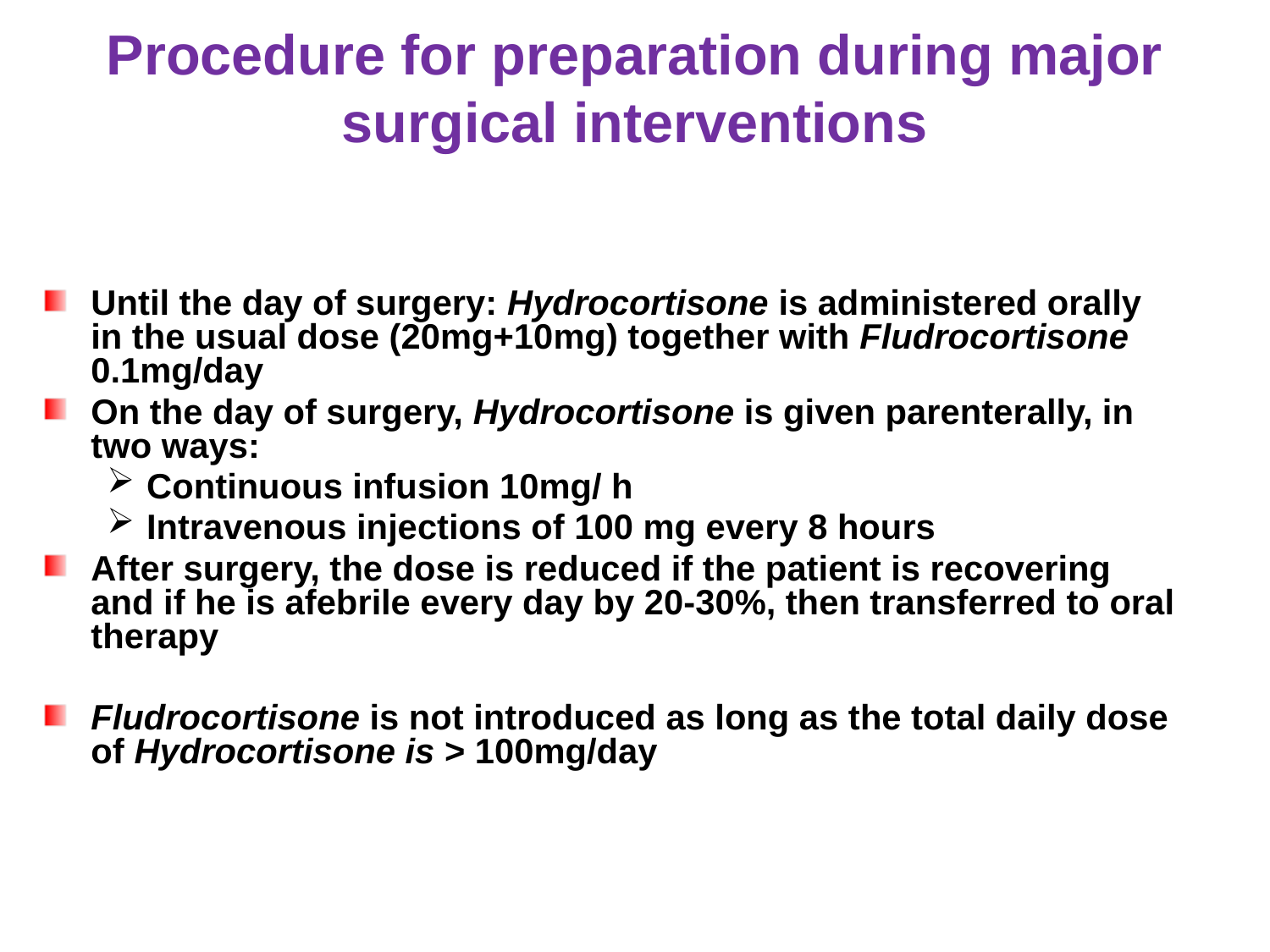

# Procedure for preparation during major surgical interventions

Until the day of surgery: Hydrocortisone is administered orally in the usual dose (20mg+10mg) together with Fludrocortisone 0.1mg/day
On the day of surgery, Hydrocortisone is given parenterally, in two ways:
Continuous infusion 10mg/ h
Intravenous injections of 100 mg every 8 hours
After surgery, the dose is reduced if the patient is recovering and if he is afebrile every day by 20-30%, then transferred to oral therapy

Fludrocortisone is not introduced as long as the total daily dose of Hydrocortisone is > 100mg/day